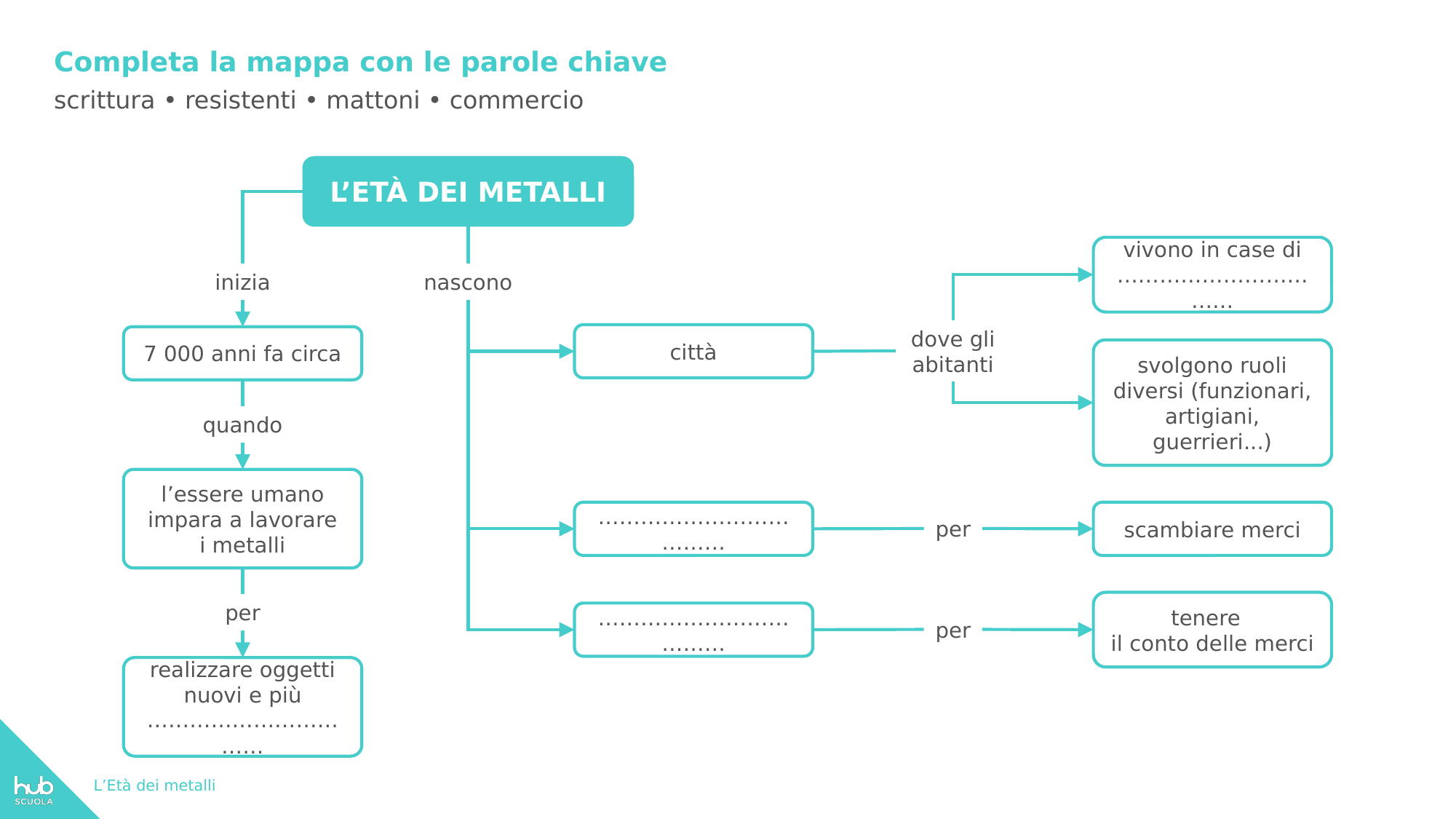

Completa la mappa con le parole chiave
scrittura • resistenti • mattoni • commercio
L’ETÀ DEI METALLI
vivono in case di ……………………………
inizia
nascono
dove gli abitanti
città
7 000 anni fa circa
svolgono ruoli diversi (funzionari, artigiani, guerrieri...)
quando
l’essere umano impara a lavorare
i metalli
………………………………
scambiare merci
per
tenere
il conto delle merci
per
………………………………
per
realizzare oggetti nuovi e più ……………………………